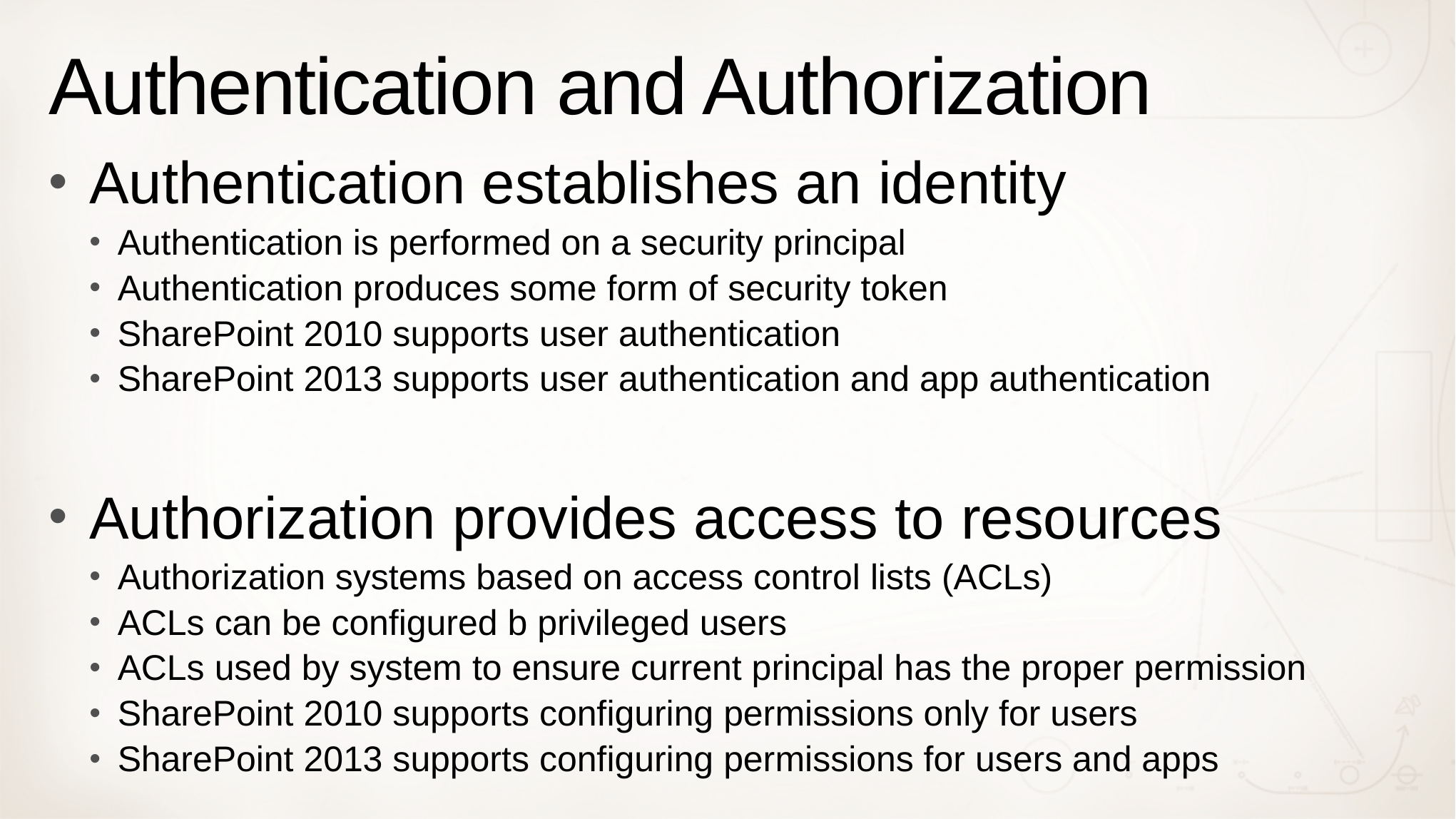

# Authentication and Authorization
Authentication establishes an identity
Authentication is performed on a security principal
Authentication produces some form of security token
SharePoint 2010 supports user authentication
SharePoint 2013 supports user authentication and app authentication

Authorization provides access to resources
Authorization systems based on access control lists (ACLs)
ACLs can be configured b privileged users
ACLs used by system to ensure current principal has the proper permission
SharePoint 2010 supports configuring permissions only for users
SharePoint 2013 supports configuring permissions for users and apps